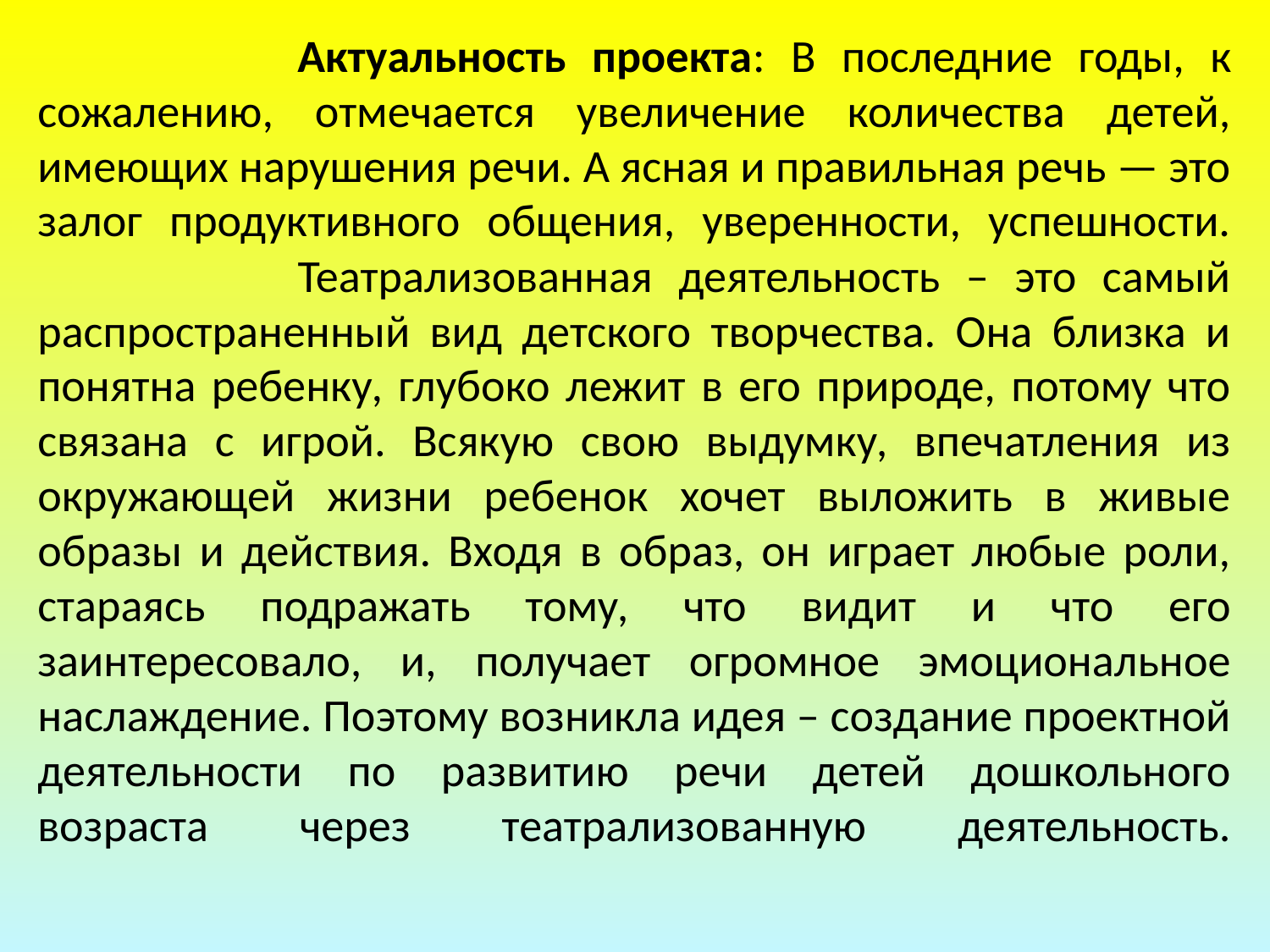

# Актуальность проекта: В последние годы, к сожалению, отмечается увеличение количества детей, имеющих нарушения речи. А ясная и правильная речь — это залог продуктивного общения, уверенности, успешности. Театрализованная деятельность – это самый распространенный вид детского творчества. Она близка и понятна ребенку, глубоко лежит в его природе, потому что связана с игрой. Всякую свою выдумку, впечатления из окружающей жизни ребенок хочет выложить в живые образы и действия. Входя в образ, он играет любые роли, стараясь подражать тому, что видит и что его заинтересовало, и, получает огромное эмоциональное наслаждение. Поэтому возникла идея – создание проектной деятельности по развитию речи детей дошкольного возраста через театрализованную деятельность.